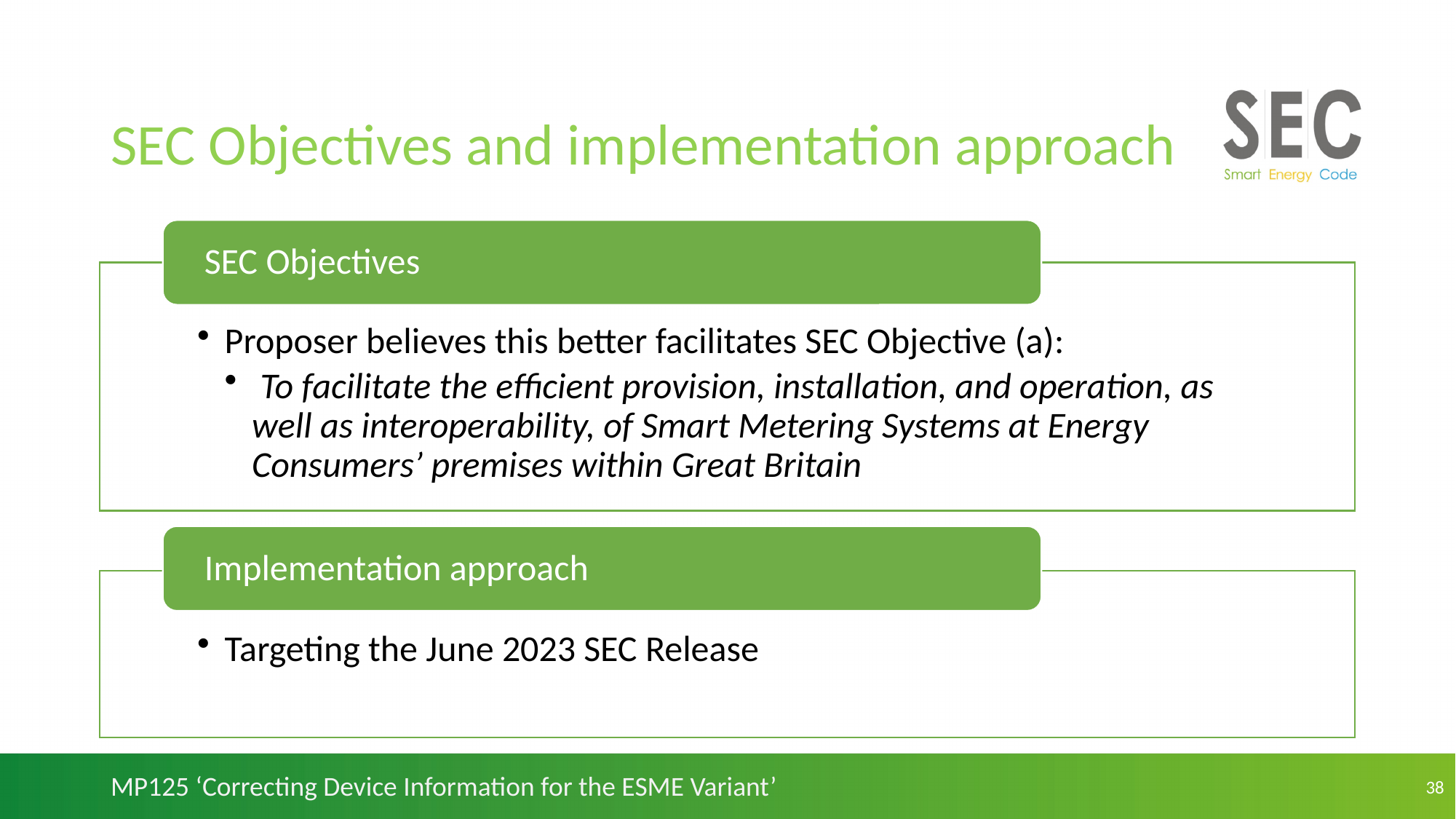

# SEC Objectives and implementation approach
Proposer believes this better facilitates SEC Objective (a):
 To facilitate the efficient provision, installation, and operation, as well as interoperability, of Smart Metering Systems at Energy Consumers’ premises within Great Britain
SEC Objectives
Targeting the June 2023 SEC Release

Implementation approach
MP125 ‘Correcting Device Information for the ESME Variant’
38